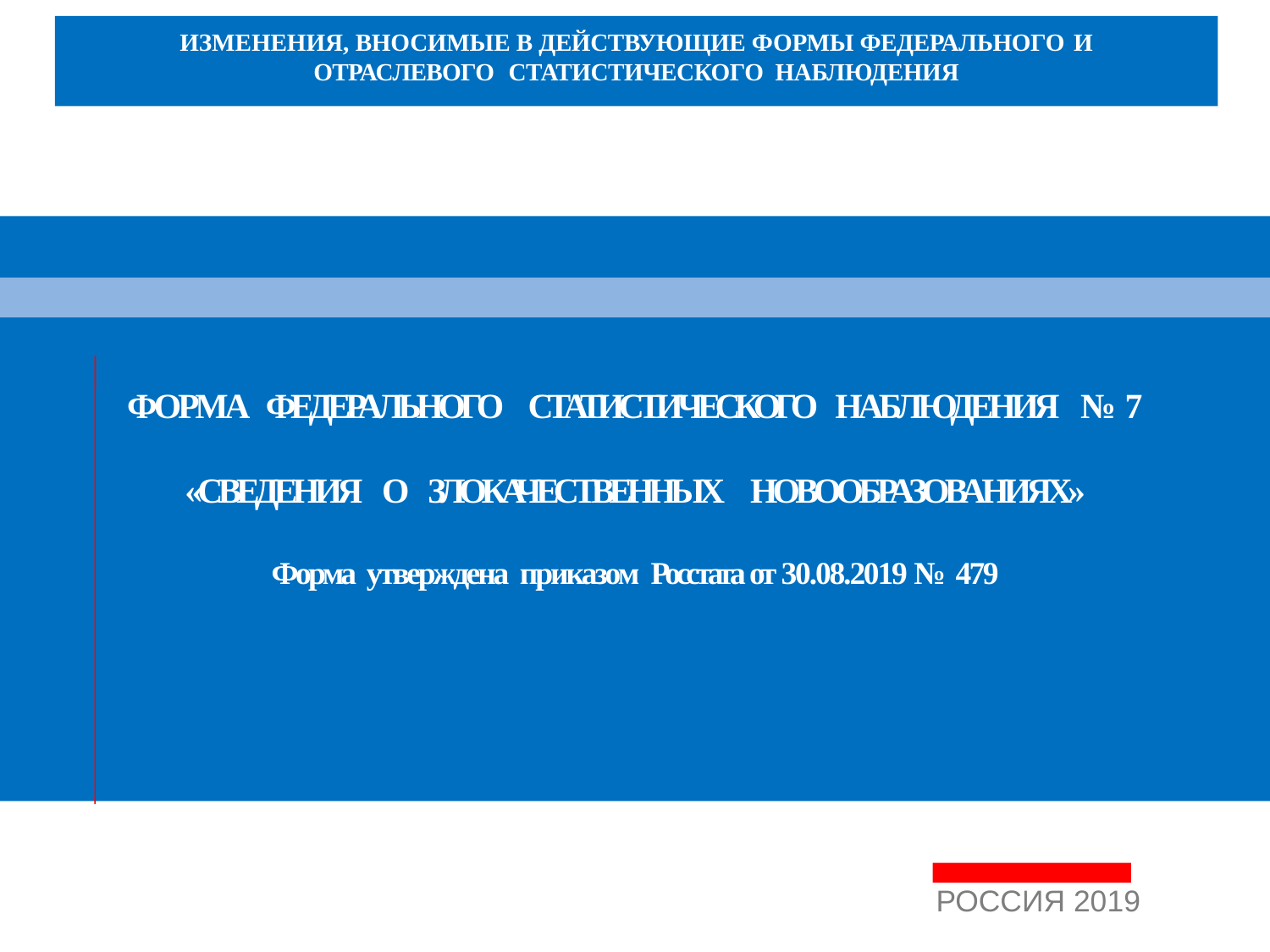

ИЗМЕНЕНИЯ, ВНОСИМЫЕ В ДЕЙСТВУЮЩИЕ ФОРМЫ ФЕДЕРАЛЬНОГО И
ОТРАСЛЕВОГО  СТАТИСТИЧЕСКОГО  НАБЛЮДЕНИЯ

ФОРМА  ФЕДЕРАЛЬНОГО       СТАТИСТИЧЕСКОГО      НАБЛЮДЕНИЯ     № 7

«СВЕДЕНИЯ     О    ЗЛОКАЧЕСТВЕННЫХ     НОВООБРАЗОВАНИЯХ»

Форма  утверждена  приказом  Росстата от 30.08.2019 № 479

РОССИЯ 2019